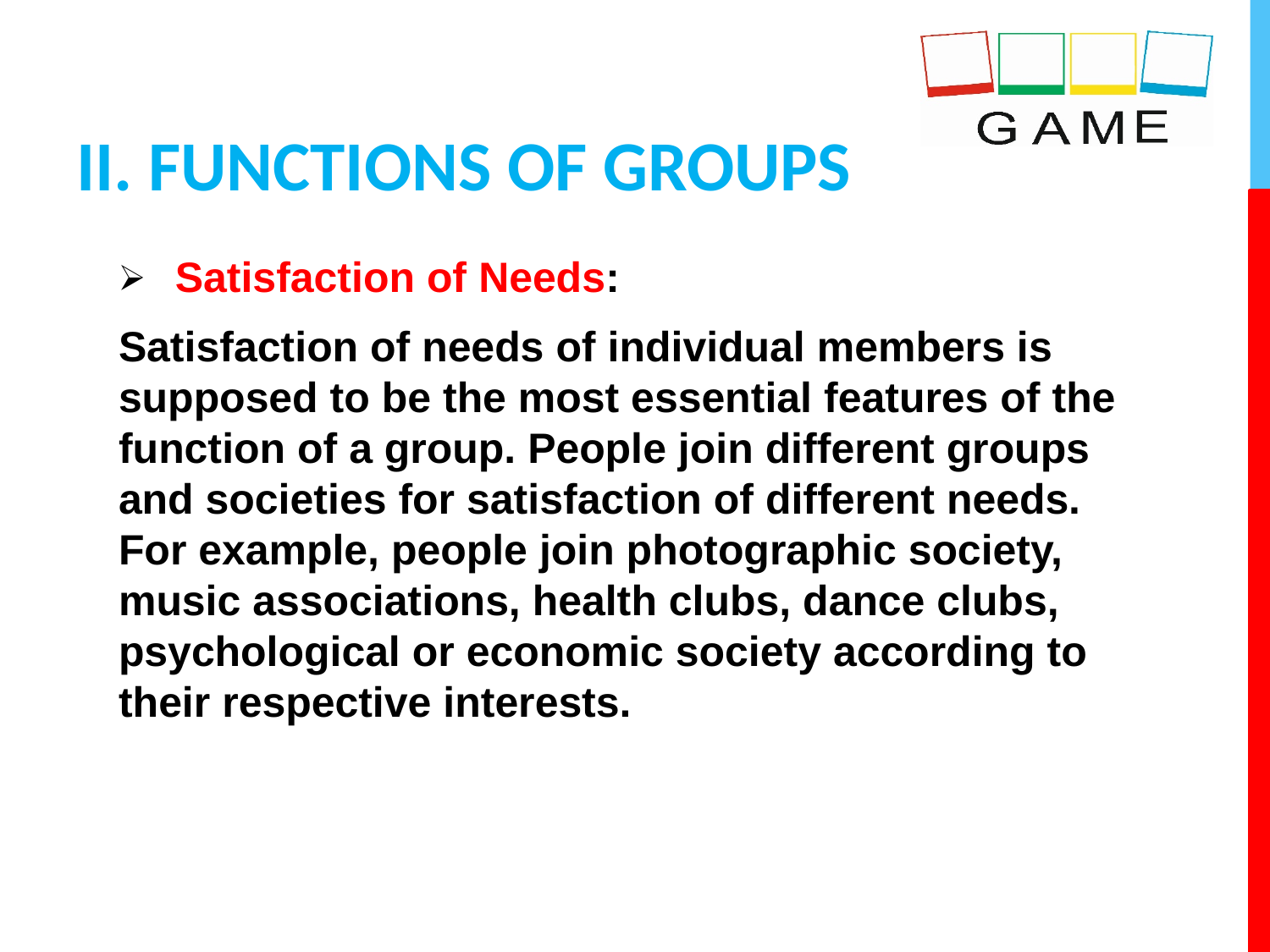

# II. FUNCTIONS OF GROUPS
 Satisfaction of Needs:
Satisfaction of needs of individual members is supposed to be the most essential features of the function of a group. People join different groups and societies for satisfaction of different needs. For example, people join photographic society, music associations, health clubs, dance clubs, psychological or economic society according to their respective interests.